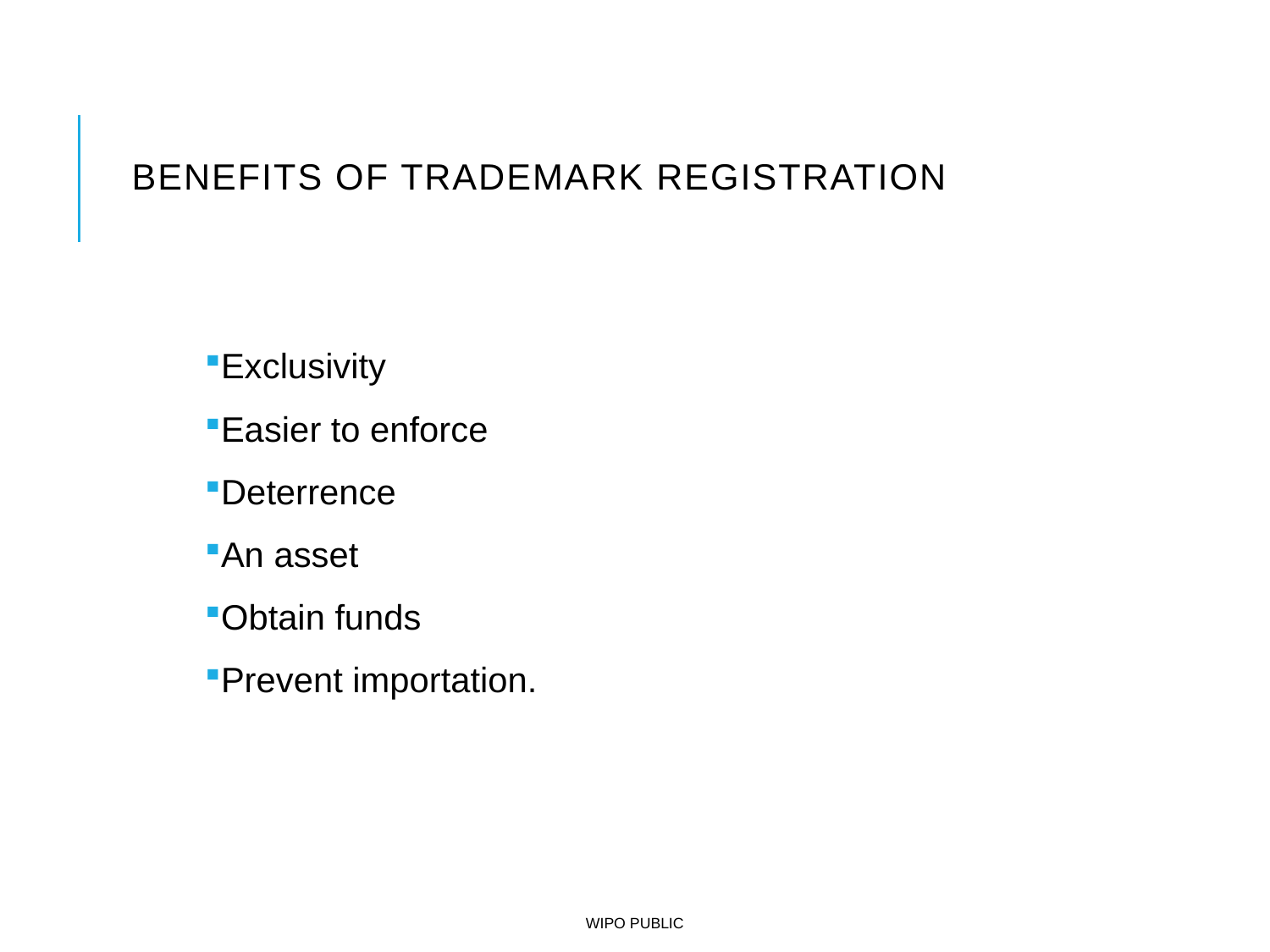

# Benefits of trademark registration
Exclusivity
Easier to enforce
Deterrence
An asset
Obtain funds
Prevent importation.